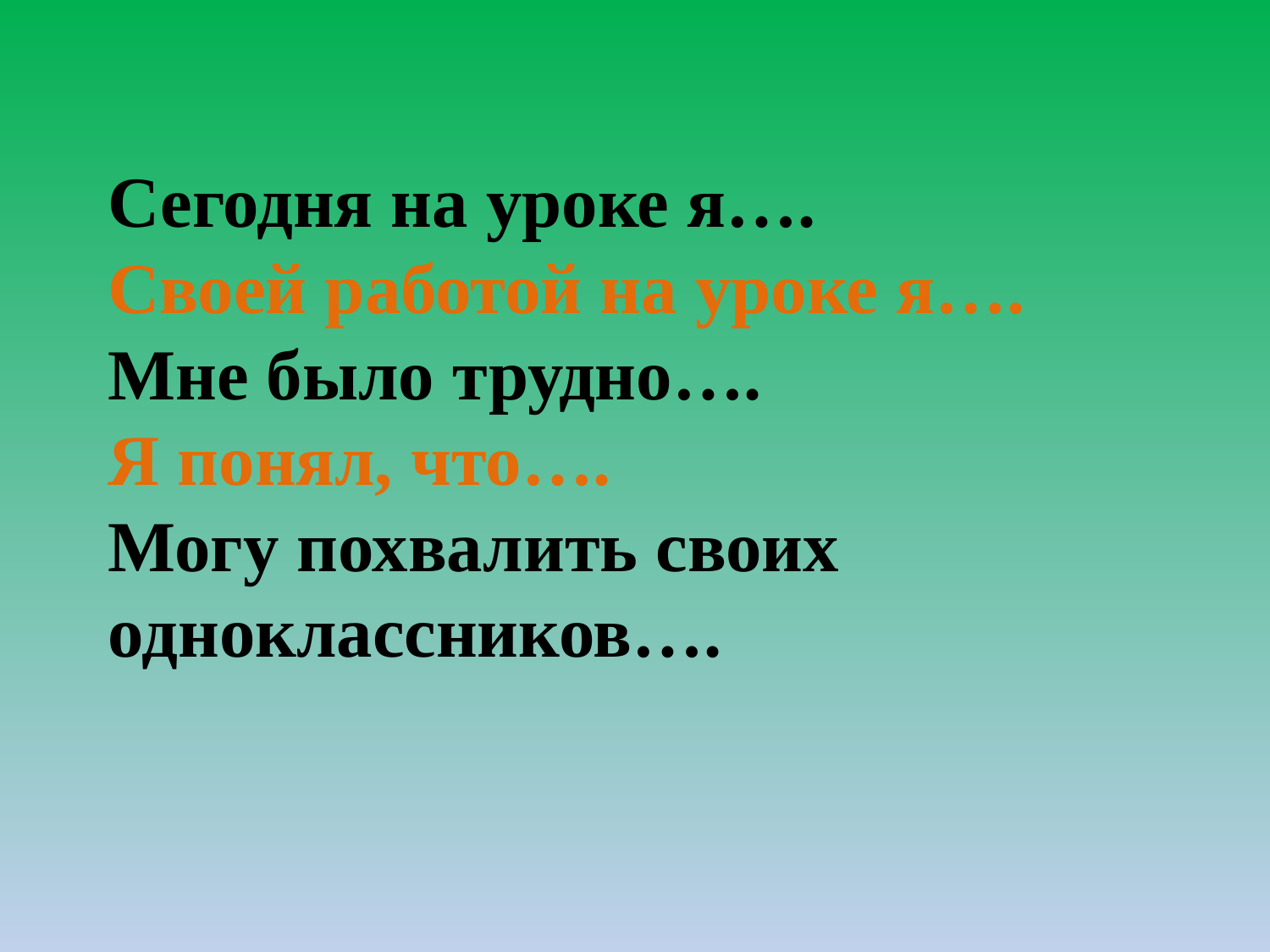

# Сегодня на уроке я…. Своей работой на уроке я…. Мне было трудно…. Я понял, что…. Могу похвалить своих одноклассников….